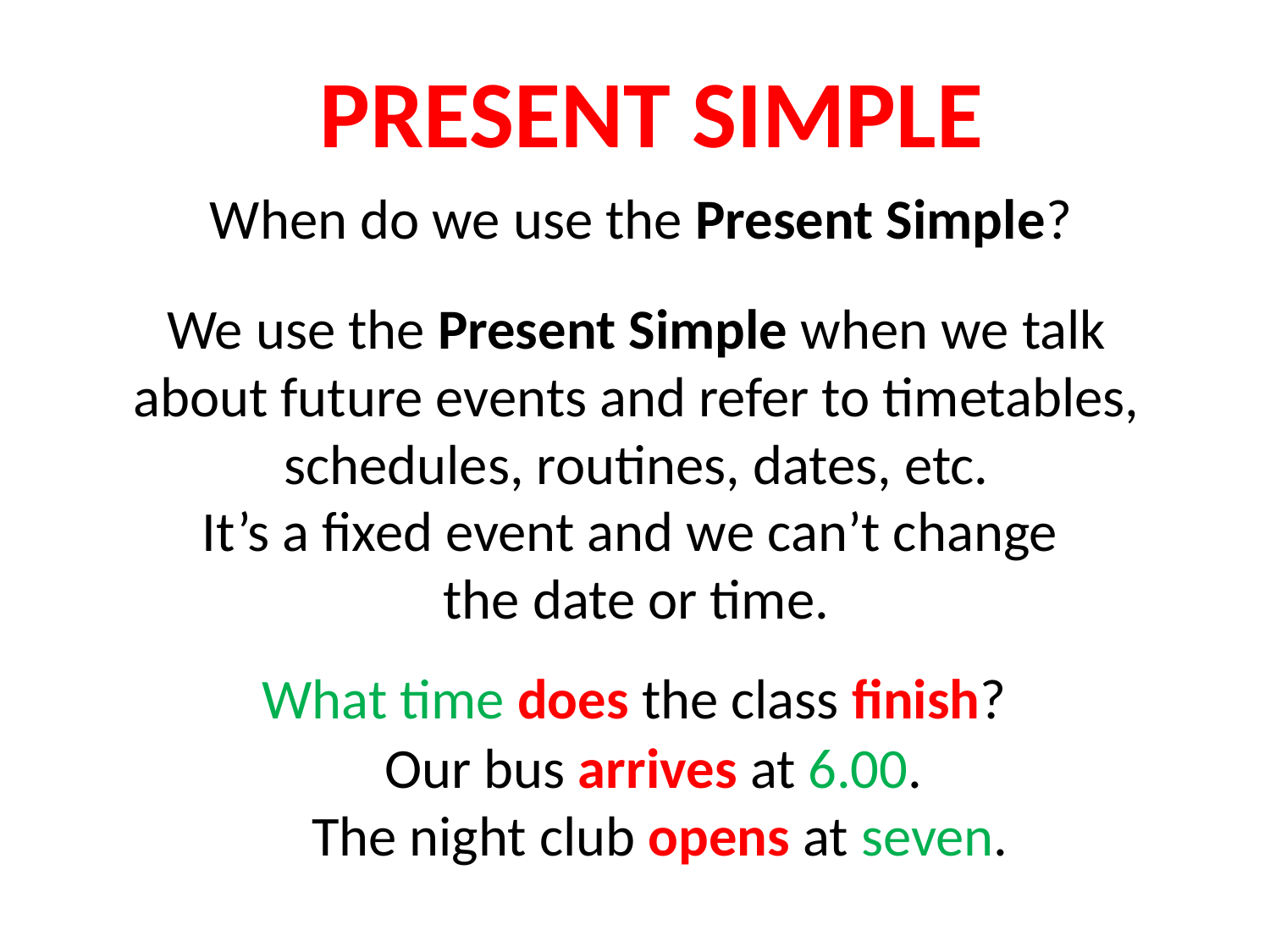

PRESENT SIMPLE
When do we use the Present Simple?
We use the Present Simple when we talk
about future events and refer to timetables,
schedules, routines, dates, etc.
It’s a fixed event and we can’t change
the date or time.
What time does the class finish?
Our bus arrives at 6.00.
The night club opens at seven.